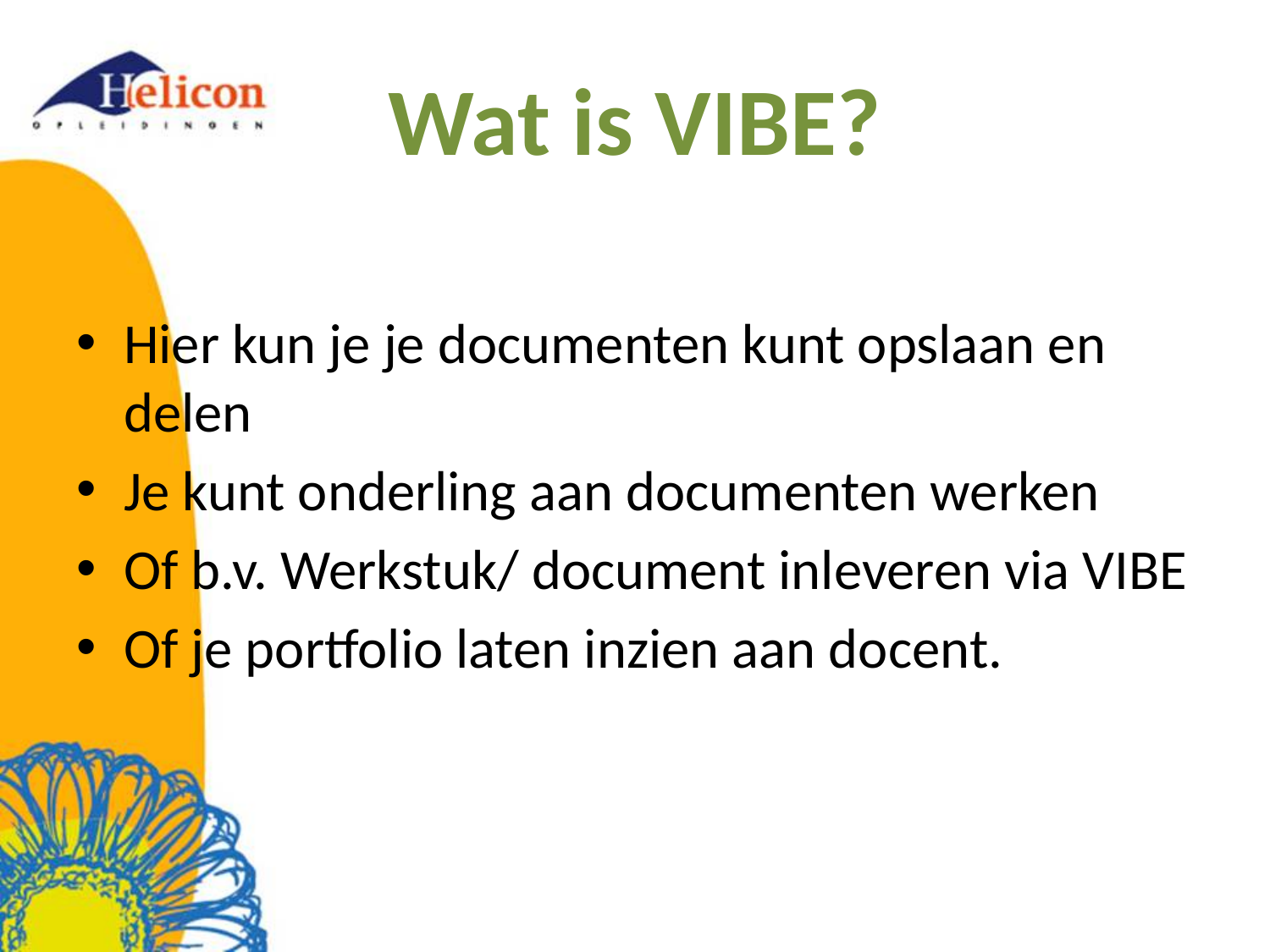

# Wat is VIBE?

Hier kun je je documenten kunt opslaan en delen
Je kunt onderling aan documenten werken
Of b.v. Werkstuk/ document inleveren via VIBE
Of je portfolio laten inzien aan docent.